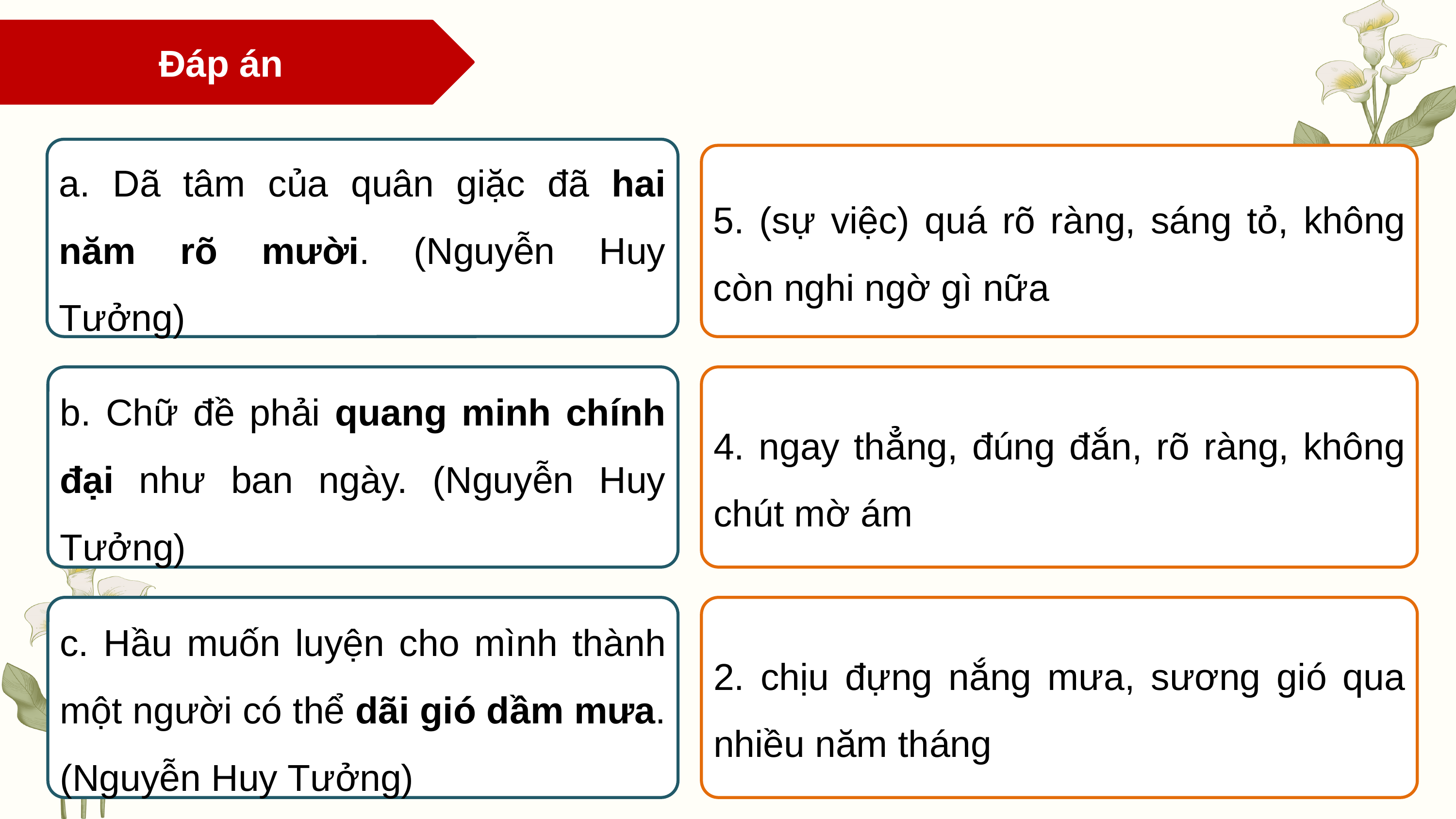

Đáp án
a. Dã tâm của quân giặc đã hai năm rõ mười. (Nguyễn Huy Tưởng)
5. (sự việc) quá rõ ràng, sáng tỏ, không còn nghi ngờ gì nữa
b. Chữ đề phải quang minh chính đại như ban ngày. (Nguyễn Huy Tưởng)
4. ngay thẳng, đúng đắn, rõ ràng, không chút mờ ám

c. Hầu muốn luyện cho mình thành một người có thể dãi gió dầm mưa. (Nguyễn Huy Tưởng)
2. chịu đựng nắng mưa, sương gió qua nhiều năm tháng